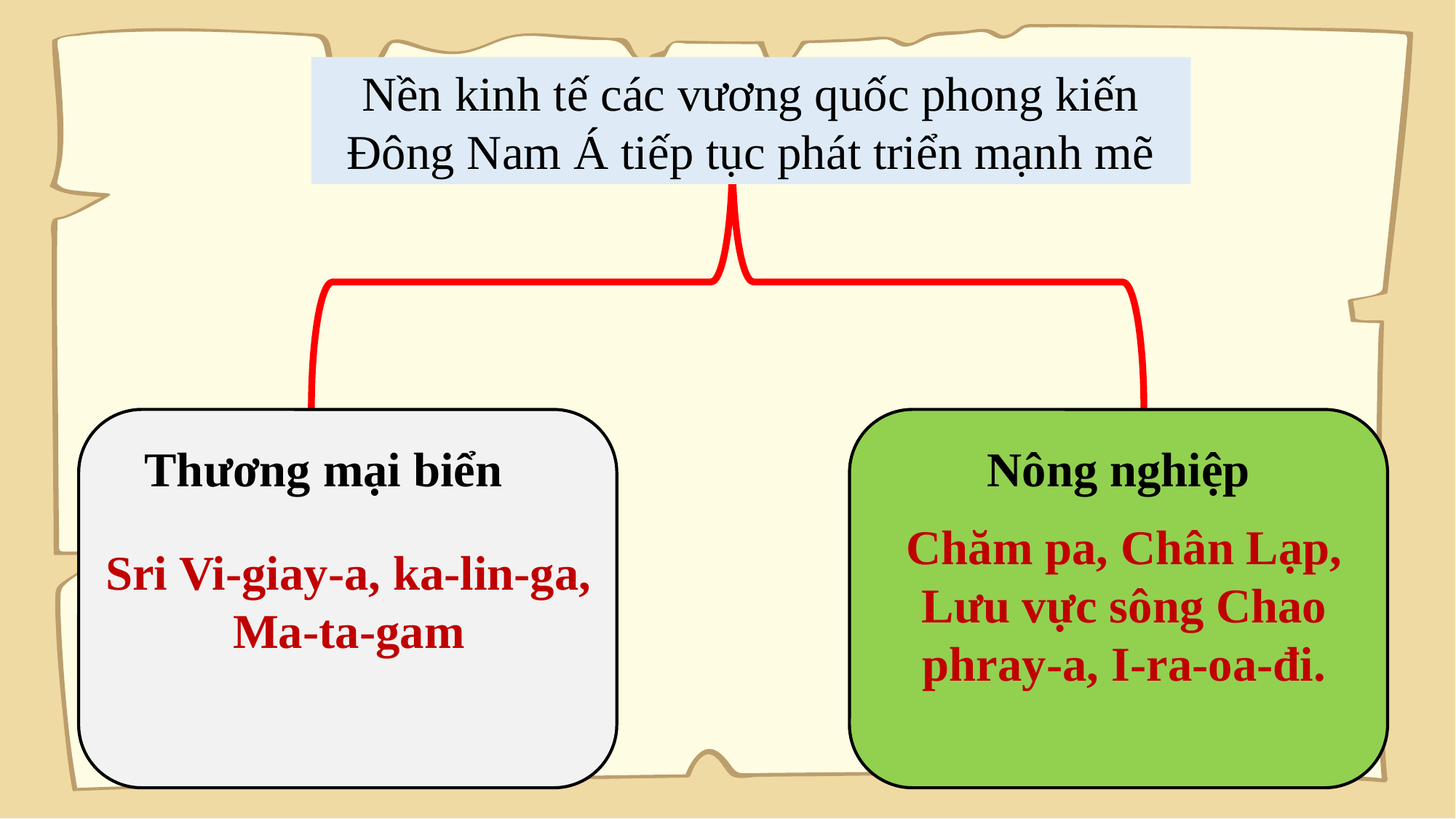

Nền kinh tế các vương quốc phong kiến Đông Nam Á tiếp tục phát triển mạnh mẽ

Thương mại biển
Nông nghiệp
Chăm pa, Chân Lạp, Lưu vực sông Chao phray-a, I-ra-oa-đi.
Sri Vi-giay-a, ka-lin-ga, Ma-ta-gam